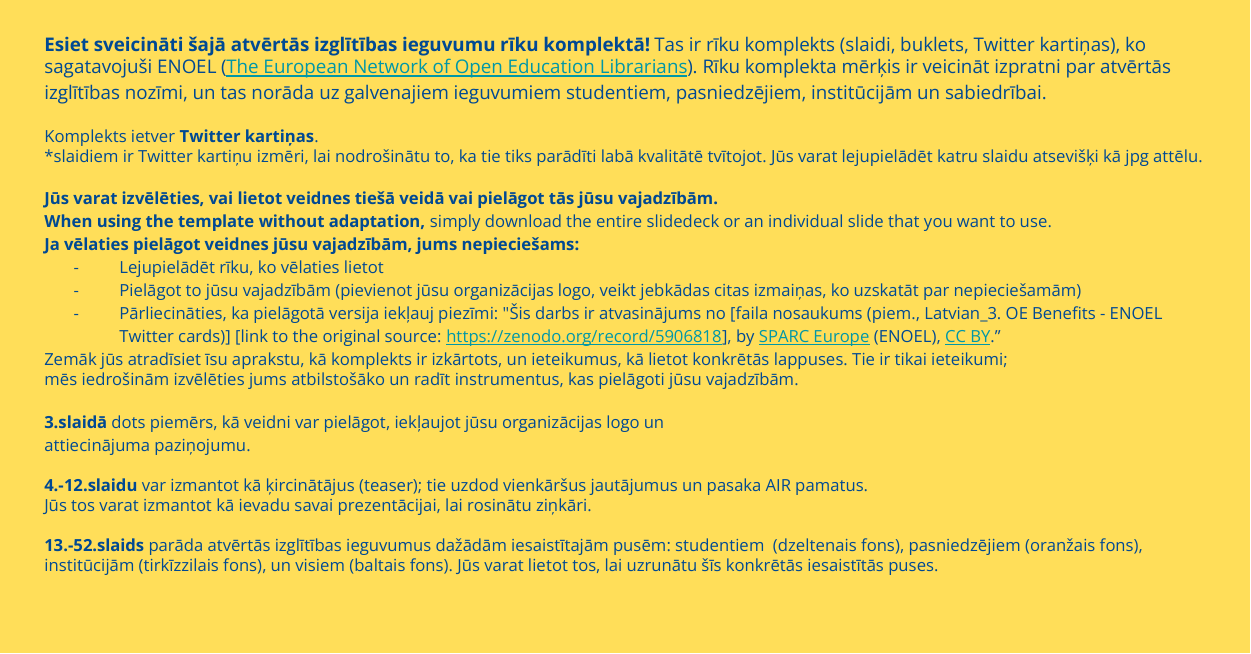

Esiet sveicināti šajā atvērtās izglītības ieguvumu rīku komplektā! Tas ir rīku komplekts (slaidi, buklets, Twitter kartiņas), ko sagatavojuši ENOEL (The European Network of Open Education Librarians). Rīku komplekta mērķis ir veicināt izpratni par atvērtās izglītības nozīmi, un tas norāda uz galvenajiem ieguvumiem studentiem, pasniedzējiem, institūcijām un sabiedrībai.

Komplekts ietver Twitter kartiņas.
*slaidiem ir Twitter kartiņu izmēri, lai nodrošinātu to, ka tie tiks parādīti labā kvalitātē tvītojot. Jūs varat lejupielādēt katru slaidu atsevišķi kā jpg attēlu.

Jūs varat izvēlēties, vai lietot veidnes tiešā veidā vai pielāgot tās jūsu vajadzībām.
When using the template without adaptation, simply download the entire slidedeck or an individual slide that you want to use.
Ja vēlaties pielāgot veidnes jūsu vajadzībām, jums nepieciešams:
Lejupielādēt rīku, ko vēlaties lietot
Pielāgot to jūsu vajadzībām (pievienot jūsu organizācijas logo, veikt jebkādas citas izmaiņas, ko uzskatāt par nepieciešamām)
Pārliecināties, ka pielāgotā versija iekļauj piezīmi: "Šis darbs ir atvasinājums no [faila nosaukums (piem., Latvian_3. OE Benefits - ENOEL Twitter cards)] [link to the original source: https://zenodo.org/record/5906818], by SPARC Europe (ENOEL), CC BY.”
Zemāk jūs atradīsiet īsu aprakstu, kā komplekts ir izkārtots, un ieteikumus, kā lietot konkrētās lappuses. Tie ir tikai ieteikumi;
mēs iedrošinām izvēlēties jums atbilstošāko un radīt instrumentus, kas pielāgoti jūsu vajadzībām.

3.slaidā dots piemērs, kā veidni var pielāgot, iekļaujot jūsu organizācijas logo un
attiecinājuma paziņojumu.

4.-12.slaidu var izmantot kā ķircinātājus (teaser); tie uzdod vienkāršus jautājumus un pasaka AIR pamatus.
Jūs tos varat izmantot kā ievadu savai prezentācijai, lai rosinātu ziņkāri.

13.-52.slaids parāda atvērtās izglītības ieguvumus dažādām iesaistītajām pusēm: studentiem  (dzeltenais fons), pasniedzējiem (oranžais fons),
institūcijām (tirkīzzilais fons), un visiem (baltais fons). Jūs varat lietot tos, lai uzrunātu šīs konkrētās iesaistītās puses.